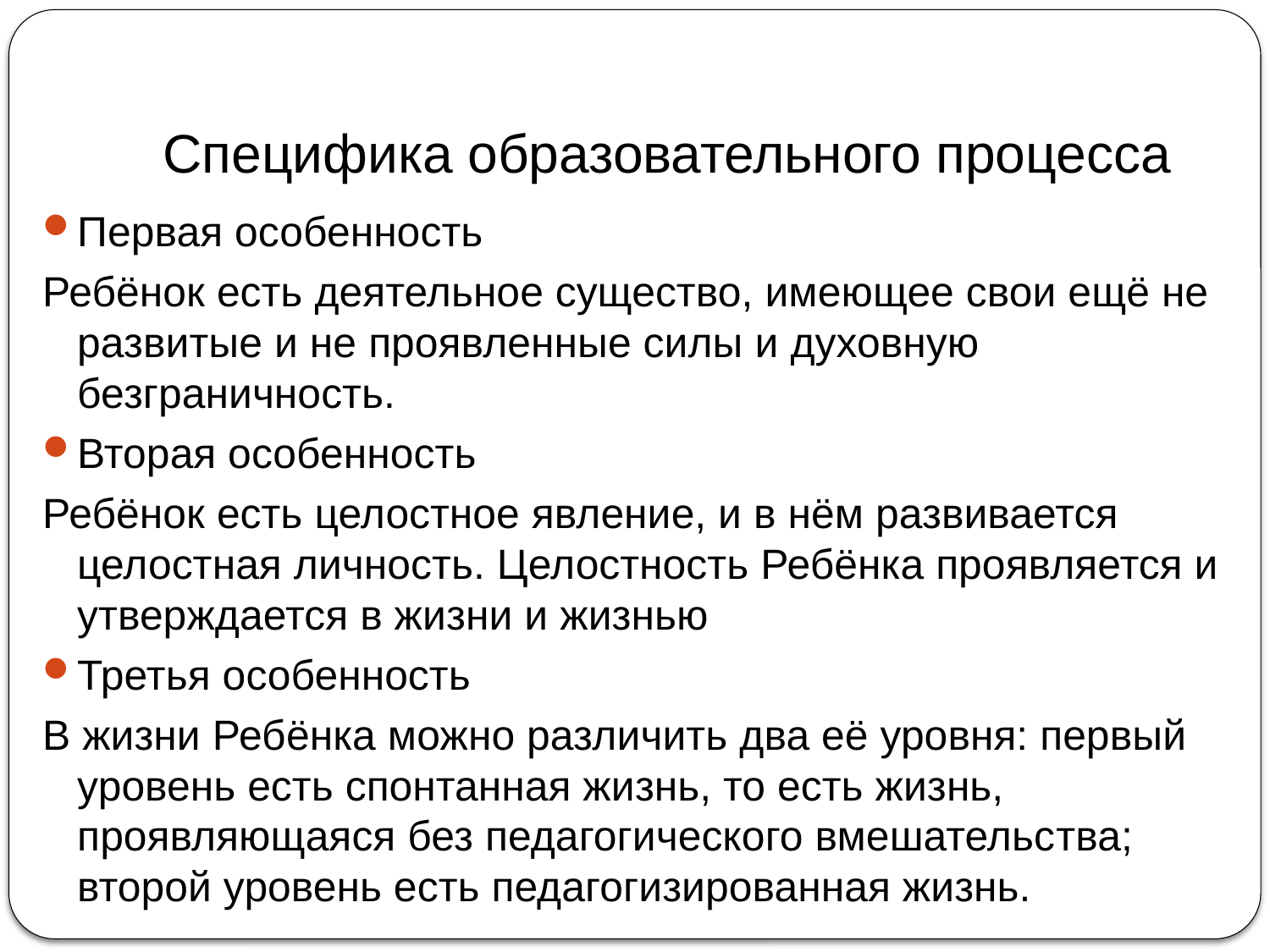

# Специфика образовательного процесса
Первая особенность
Ребёнок есть деятельное существо, имеющее свои ещё не развитые и не проявленные силы и духовную безграничность.
Вторая особенность
Ребёнок есть целостное явление, и в нём развивается целостная личность. Целостность Ребёнка проявляется и утверждается в жизни и жизнью
Третья особенность
В жизни Ребёнка можно различить два её уровня: первый уровень есть спонтанная жизнь, то есть жизнь, проявляющаяся без педагогического вмешательства; второй уровень есть педагогизированная жизнь.